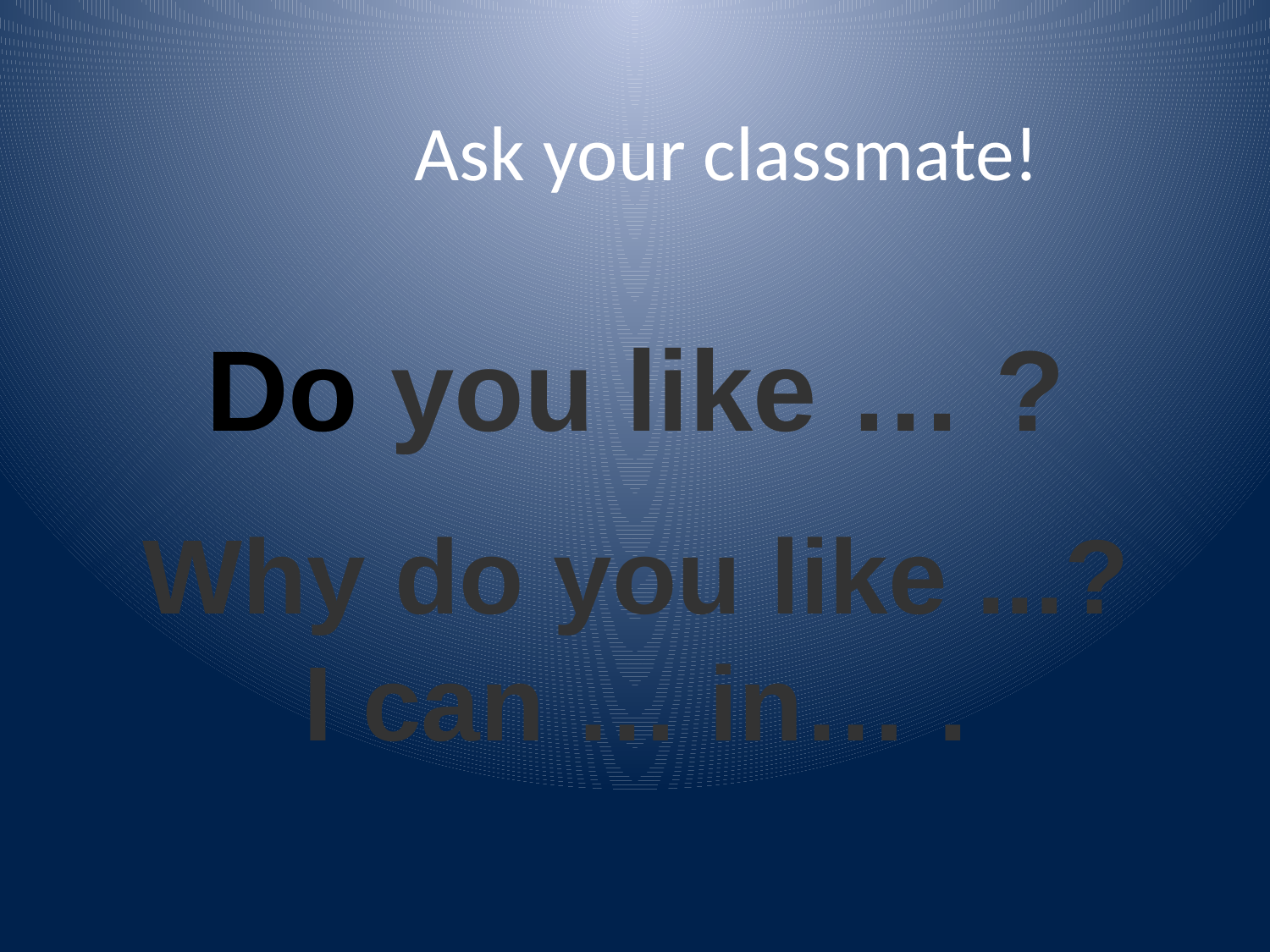

Ask your classmate!
Do you like … ?
Why do you like ...?
I can … in… .